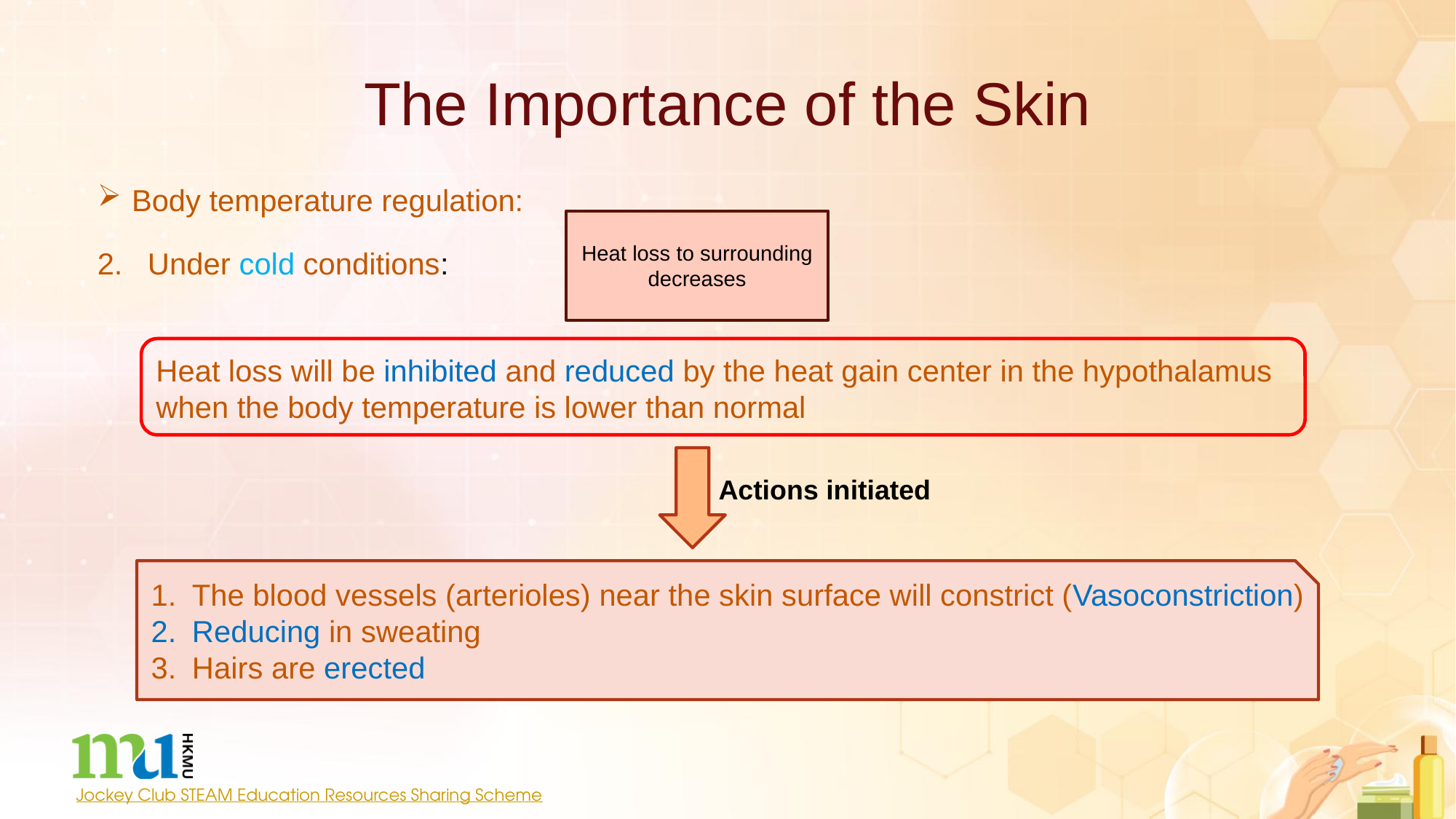

# The Importance of the Skin
Body temperature regulation:
Heat loss to surrounding decreases
2.   Under cold conditions:

Heat loss will be inhibited and reduced by the heat gain center in the hypothalamus
when the body temperature is lower than normal

Actions initiated

The blood vessels (arterioles) near the skin surface will constrict (Vasoconstriction)
Reducing in sweating
Hairs are erected